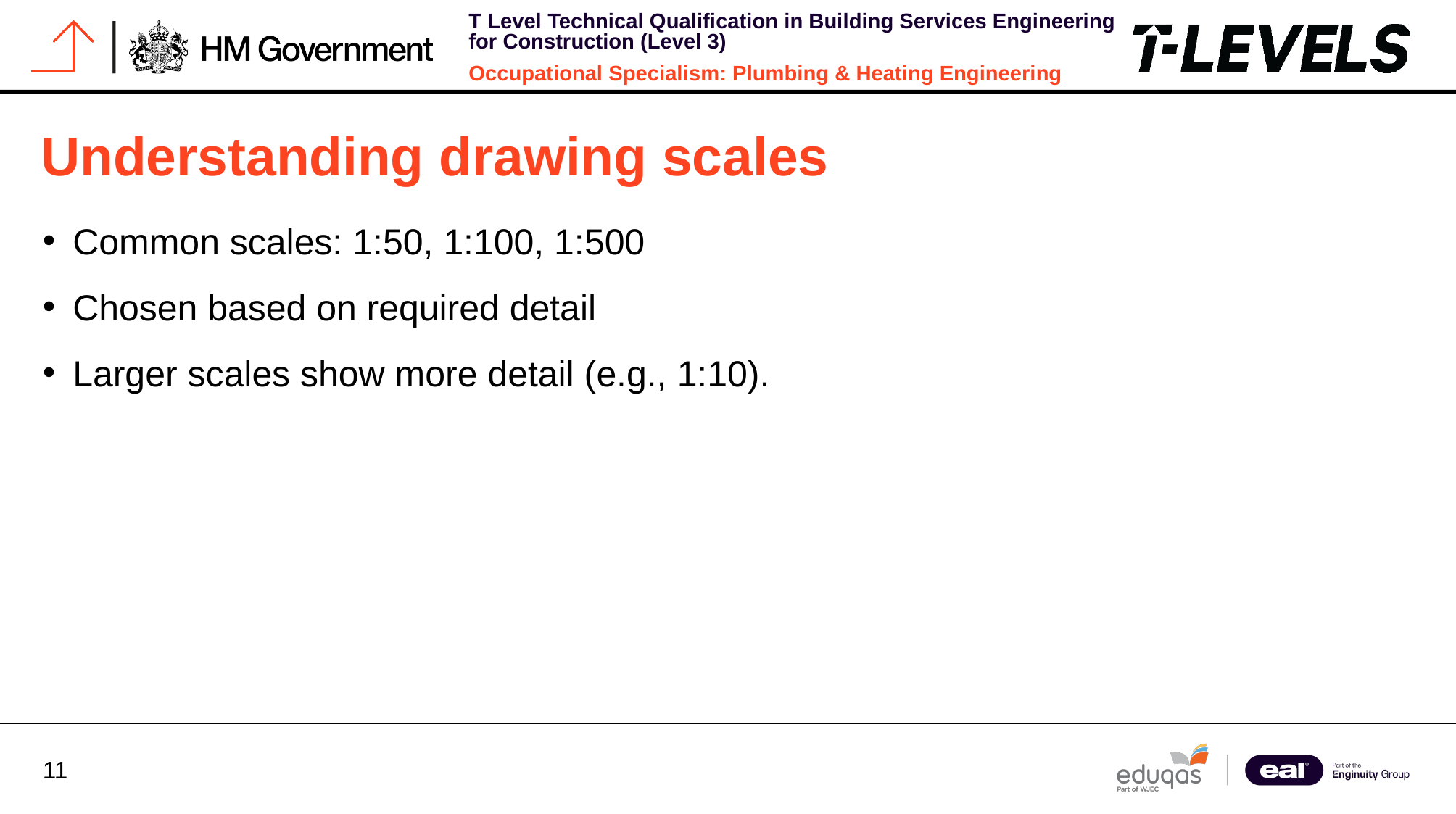

# Understanding drawing scales
Common scales: 1:50, 1:100, 1:500
Chosen based on required detail
Larger scales show more detail (e.g., 1:10).